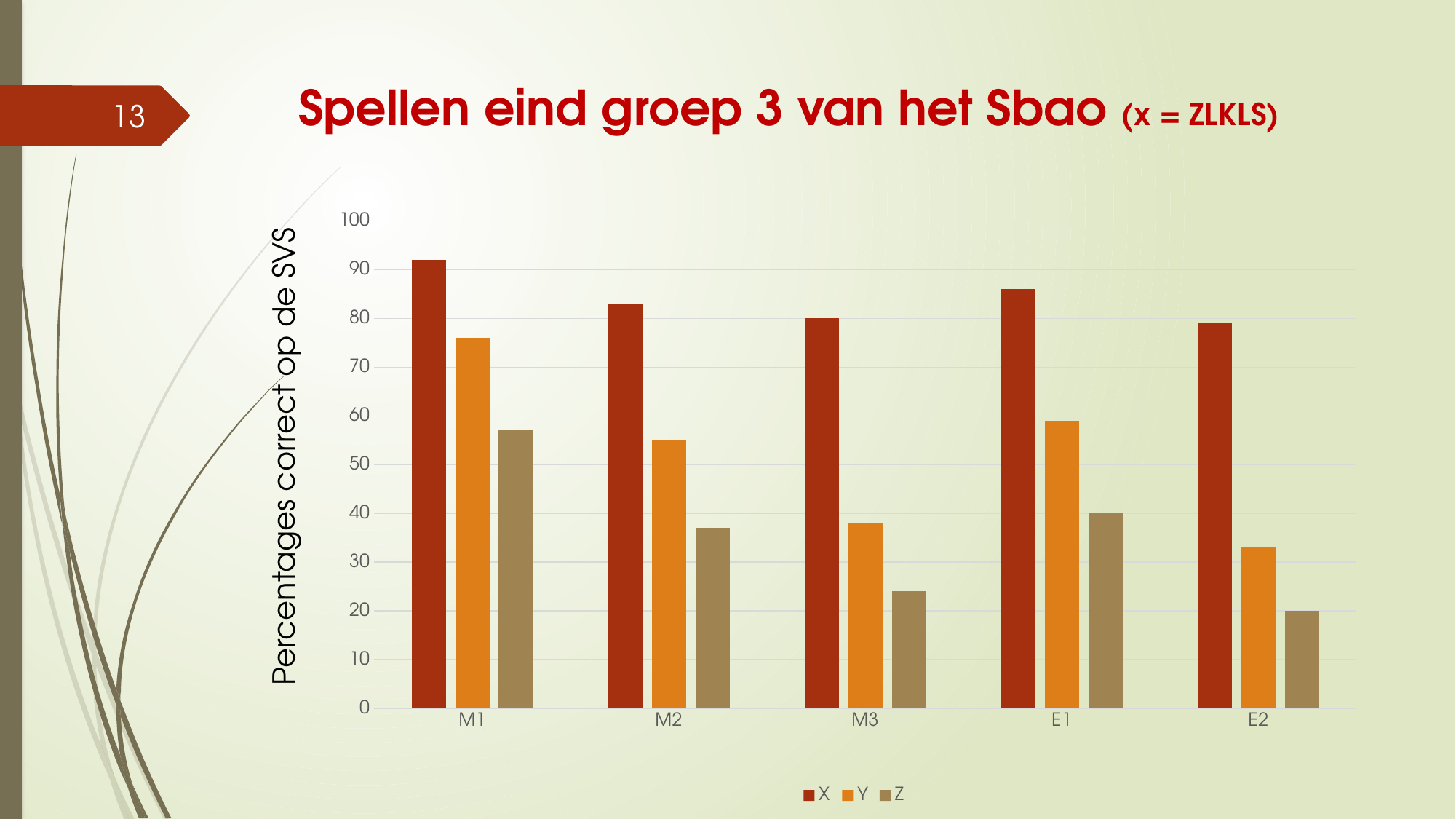

# Spellen eind groep 3 van het Sbao (x = ZLKLS)
13

### Chart

| Category | X | Y | Z |
|---|---|---|---|
| M1 | 92.0 | 76.0 | 57.0 |
| M2 | 83.0 | 55.0 | 37.0 |
| M3 | 80.0 | 38.0 | 24.0 |
| E1 | 86.0 | 59.0 | 40.0 |
| E2 | 79.0 | 33.0 | 20.0 |
Percentages correct op de SVS